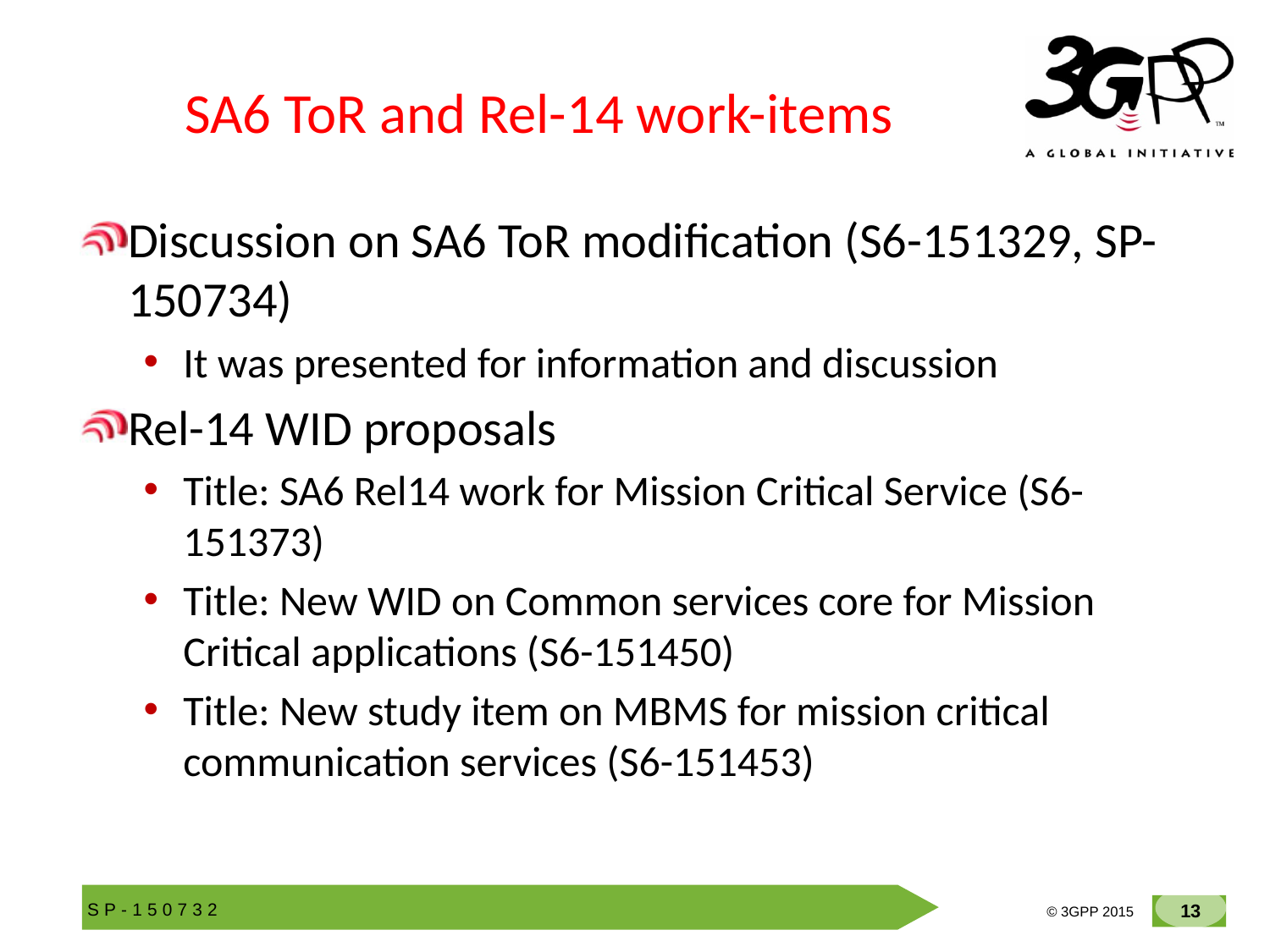

# SA6 ToR and Rel-14 work-items
Discussion on SA6 ToR modification (S6-151329, SP-150734)
It was presented for information and discussion
Rel-14 WID proposals
Title: SA6 Rel14 work for Mission Critical Service (S6-151373)
Title: New WID on Common services core for Mission Critical applications (S6-151450)
Title: New study item on MBMS for mission critical communication services (S6-151453)